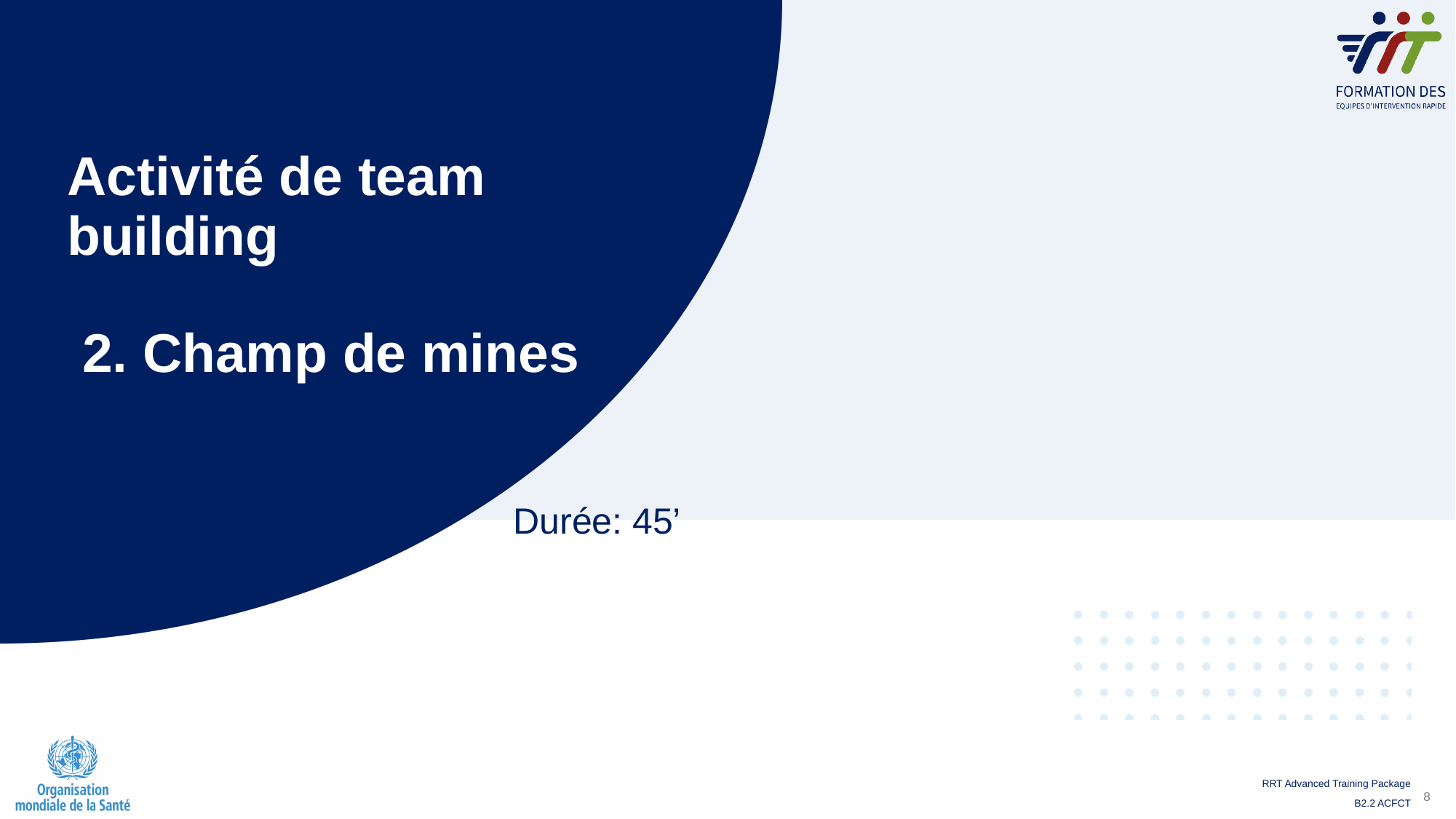

# Activité de team building   2. Champ de mines

Durée: 45’